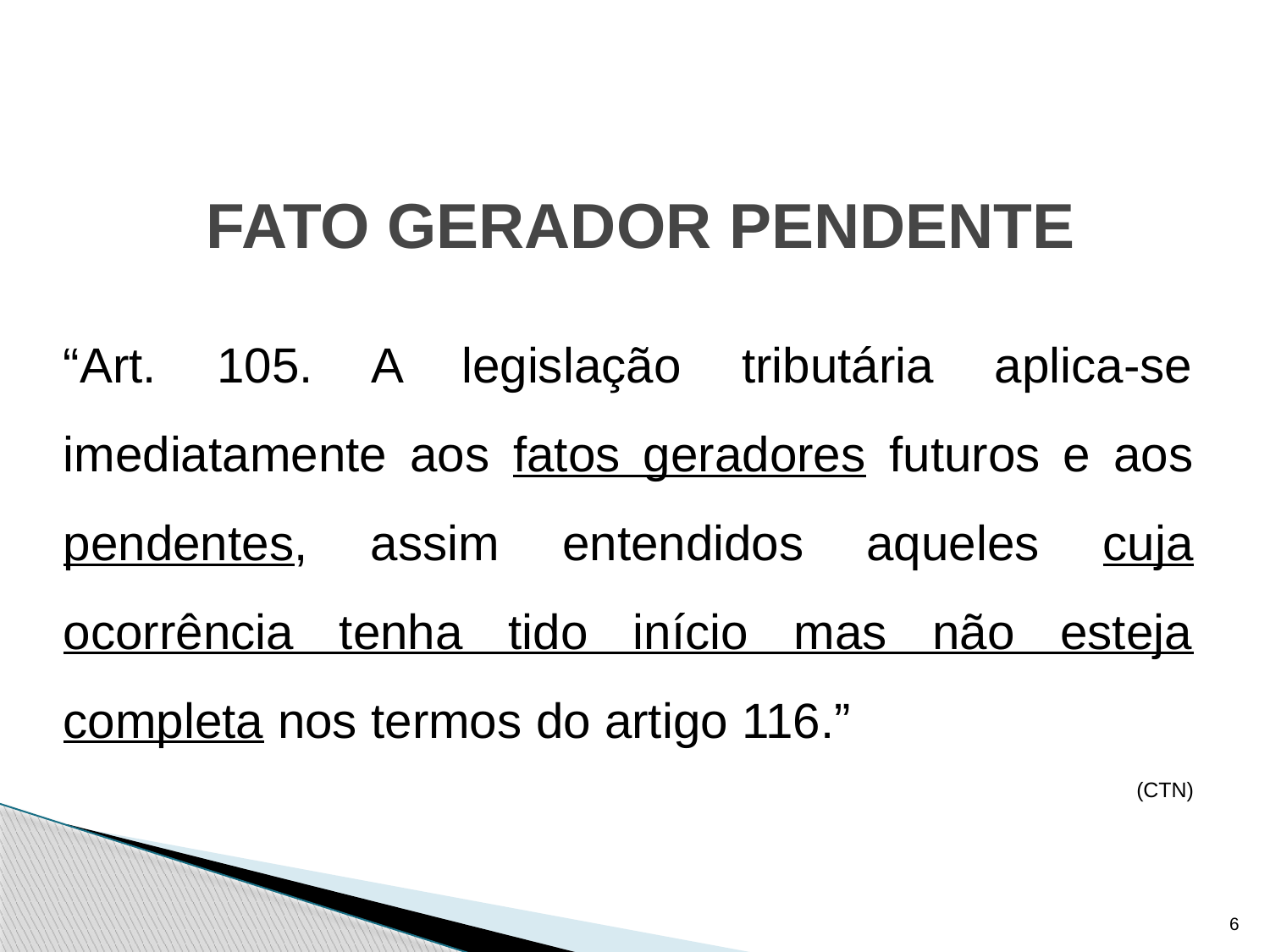

# FATO GERADOR PENDENTE
	“Art. 105. A legislação tributária aplica-se imediatamente aos fatos geradores futuros e aos pendentes, assim entendidos aqueles cuja ocorrência tenha tido início mas não esteja completa nos termos do artigo 116.”
 (CTN)

6